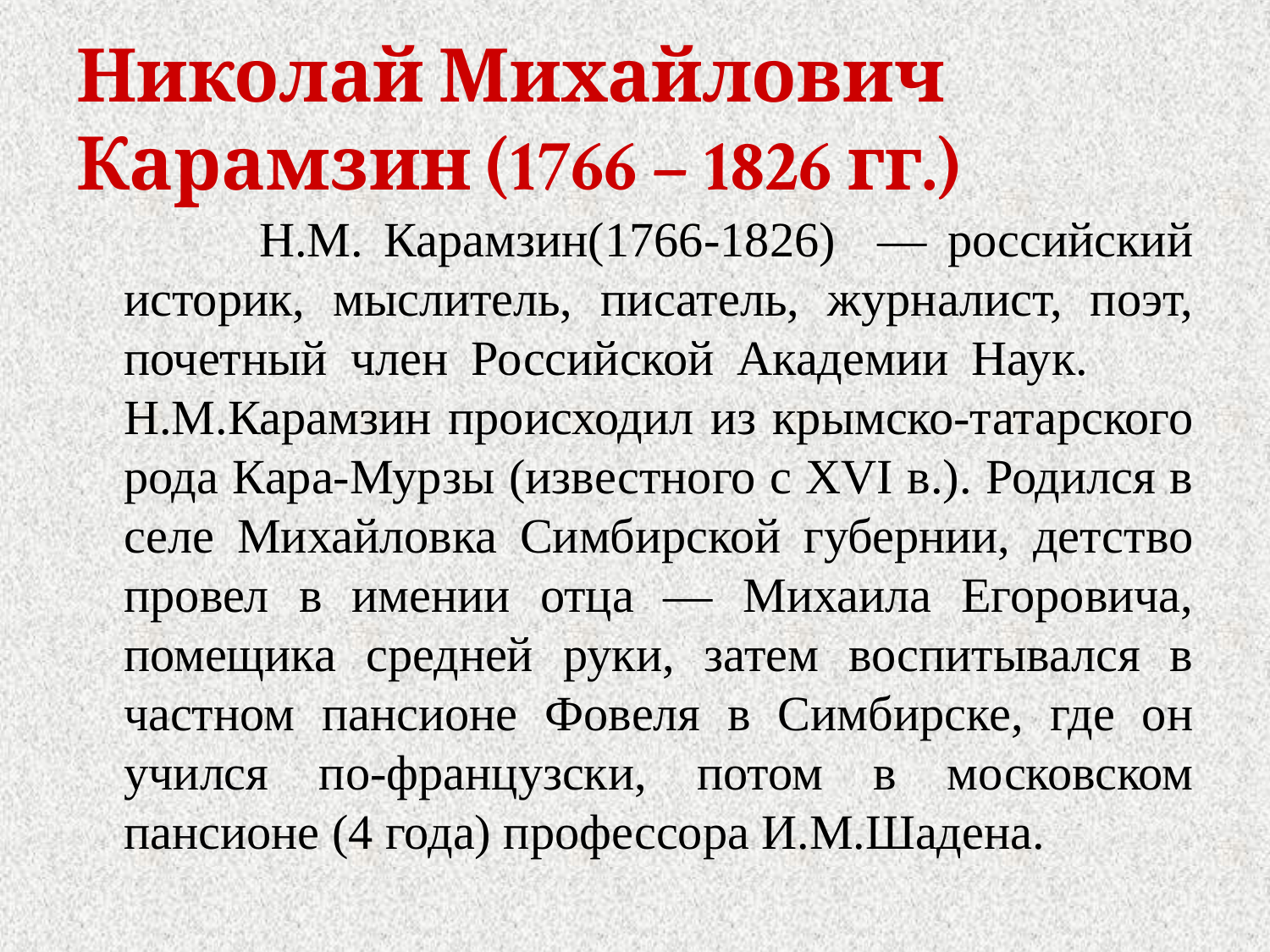

# Николай Михайлович Карамзин (1766 – 1826 гг.)
 		Н.М. Карамзин(1766-1826)  — российский историк, мыслитель, писатель, журналист, поэт, почетный член Российской Академии Наук. 	Н.М.Карамзин происходил из крымско-татарского рода Кара-Мурзы (известного с XVI в.). Родился в селе Михайловка Симбирской губернии, детство провел в имении отца — Михаила Егоровича, помещика средней руки, затем воспитывался в частном пансионе Фовеля в Симбирске, где он учился по-французски, потом в московском пансионе (4 года) профессора И.М.Шадена.